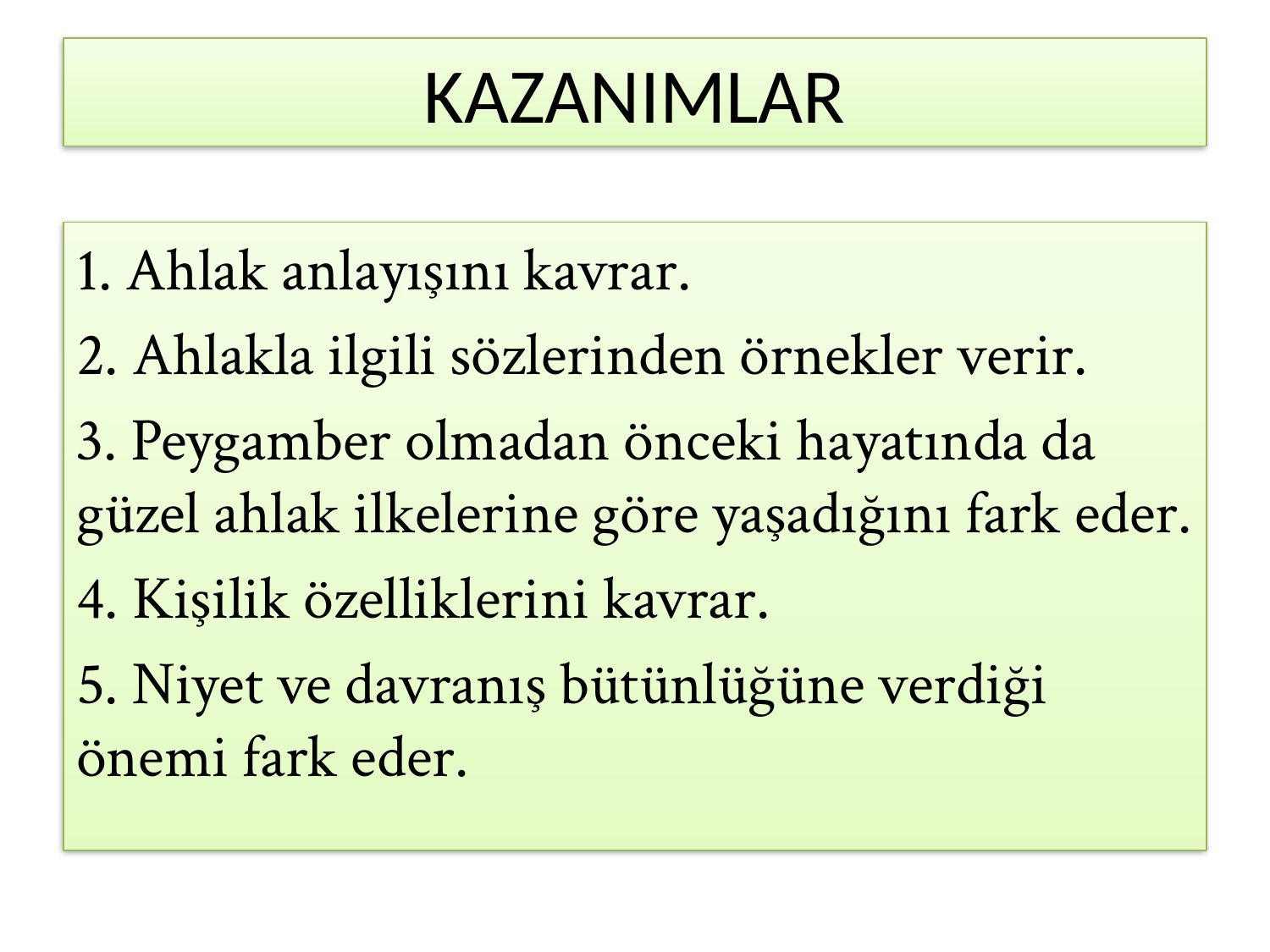

# KAZANIMLAR
1. Ahlak anlayışını kavrar.
2. Ahlakla ilgili sözlerinden örnekler verir.
3. Peygamber olmadan önceki hayatında da güzel ahlak ilkelerine göre yaşadığını fark eder.
4. Kişilik özelliklerini kavrar.
5. Niyet ve davranış bütünlüğüne verdiği önemi fark eder.